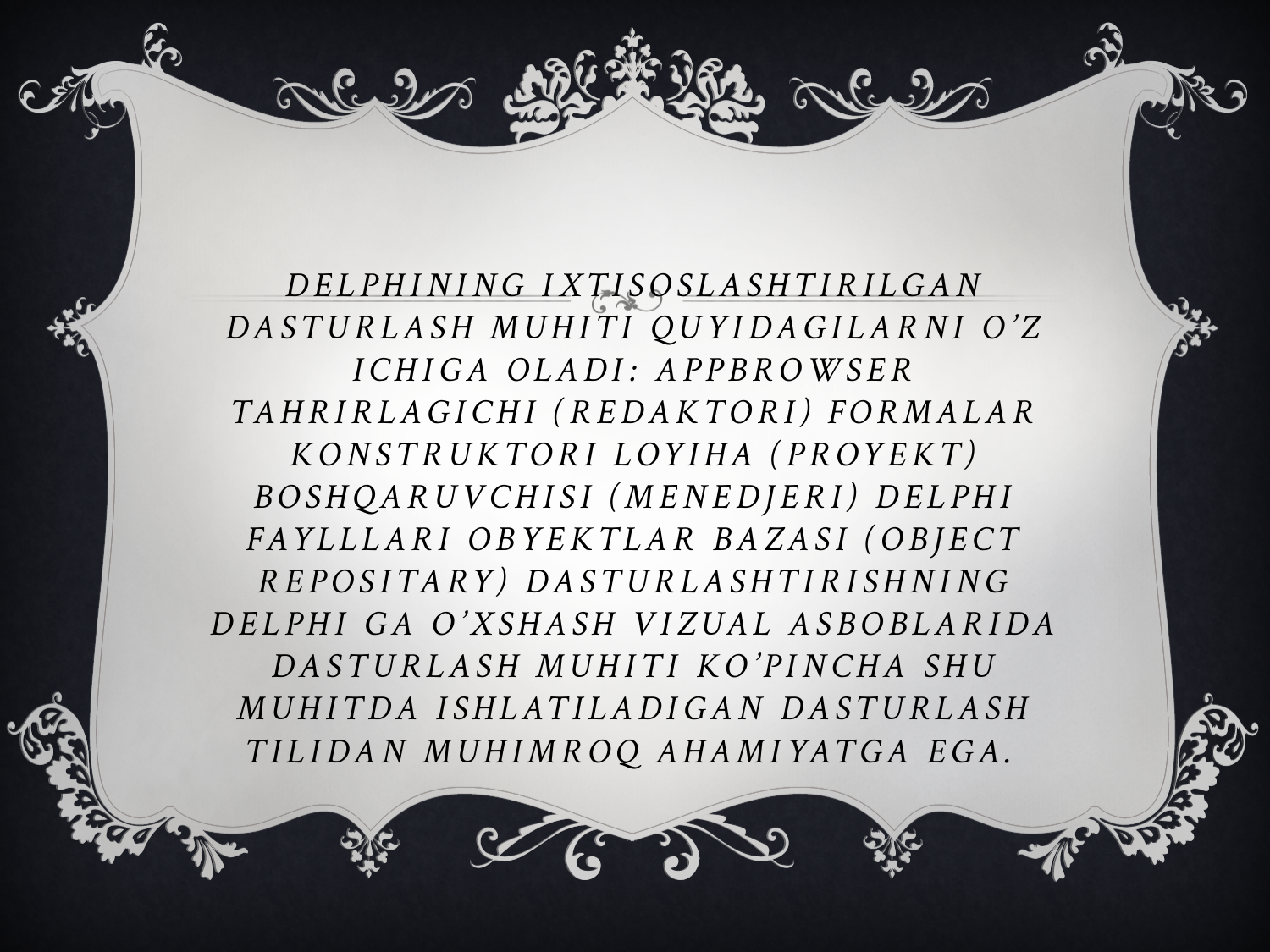

# Delphining ixtisoslashtirilgan dasturlash muhiti quyidagilarni o’z ichiga oladi: AppBrowser tahrirlagichi (redaktori) Formalar Konstruktori loyiha (proyekt) boshqaruvchisi (menedjeri) Delphi faylllari Obyektlar bazasi (Object Repositary) Dasturlashtirishning Delphi ga o’xshash vizual asboblarida dasturlash muhiti ko’pincha shu muhitda ishlatiladigan dasturlash tilidan muhimroq ahamiyatga ega.